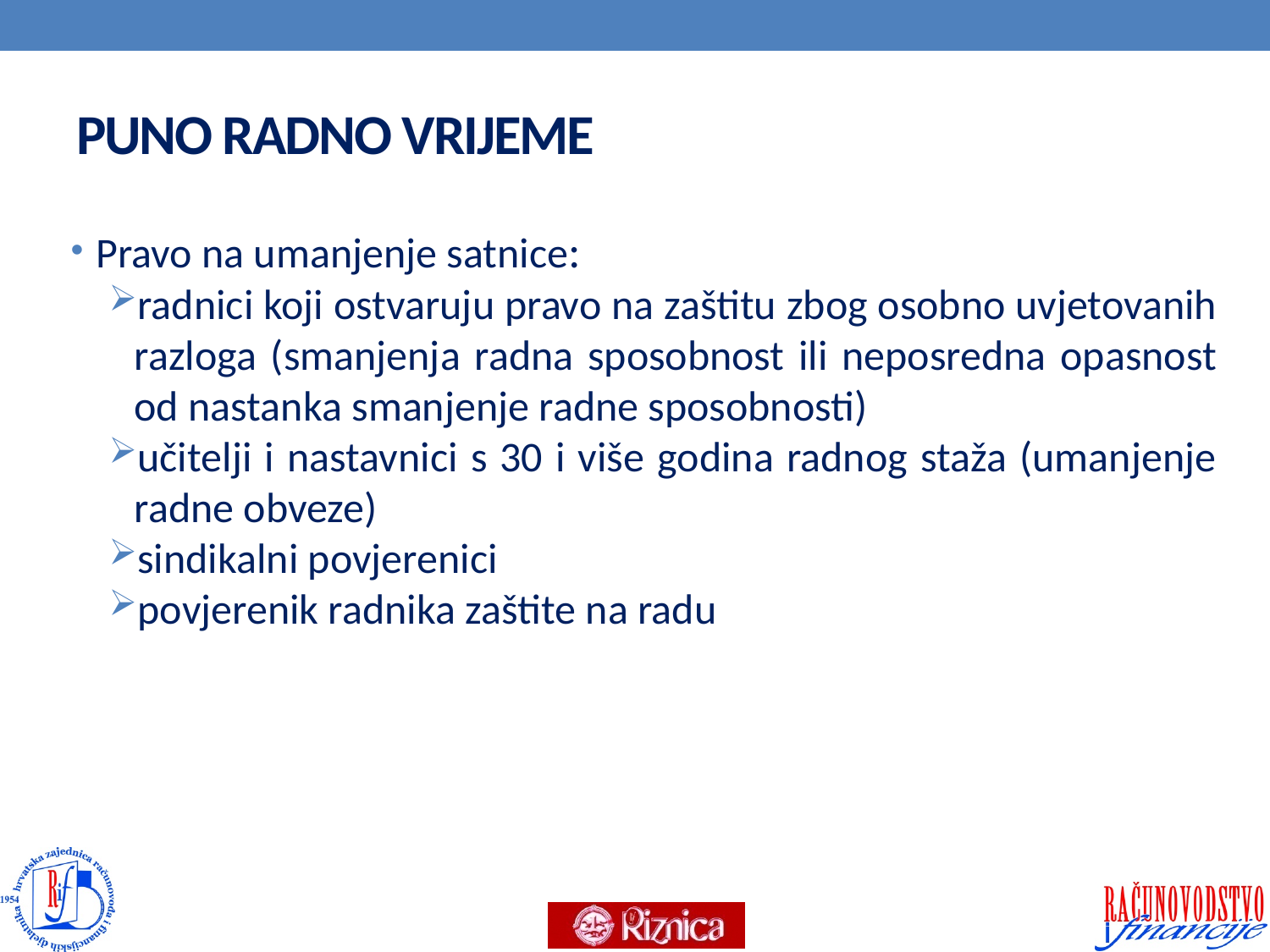

# PUNO RADNO VRIJEME
Pravo na umanjenje satnice:
radnici koji ostvaruju pravo na zaštitu zbog osobno uvjetovanih razloga (smanjenja radna sposobnost ili neposredna opasnost od nastanka smanjenje radne sposobnosti)
učitelji i nastavnici s 30 i više godina radnog staža (umanjenje radne obveze)
sindikalni povjerenici
povjerenik radnika zaštite na radu